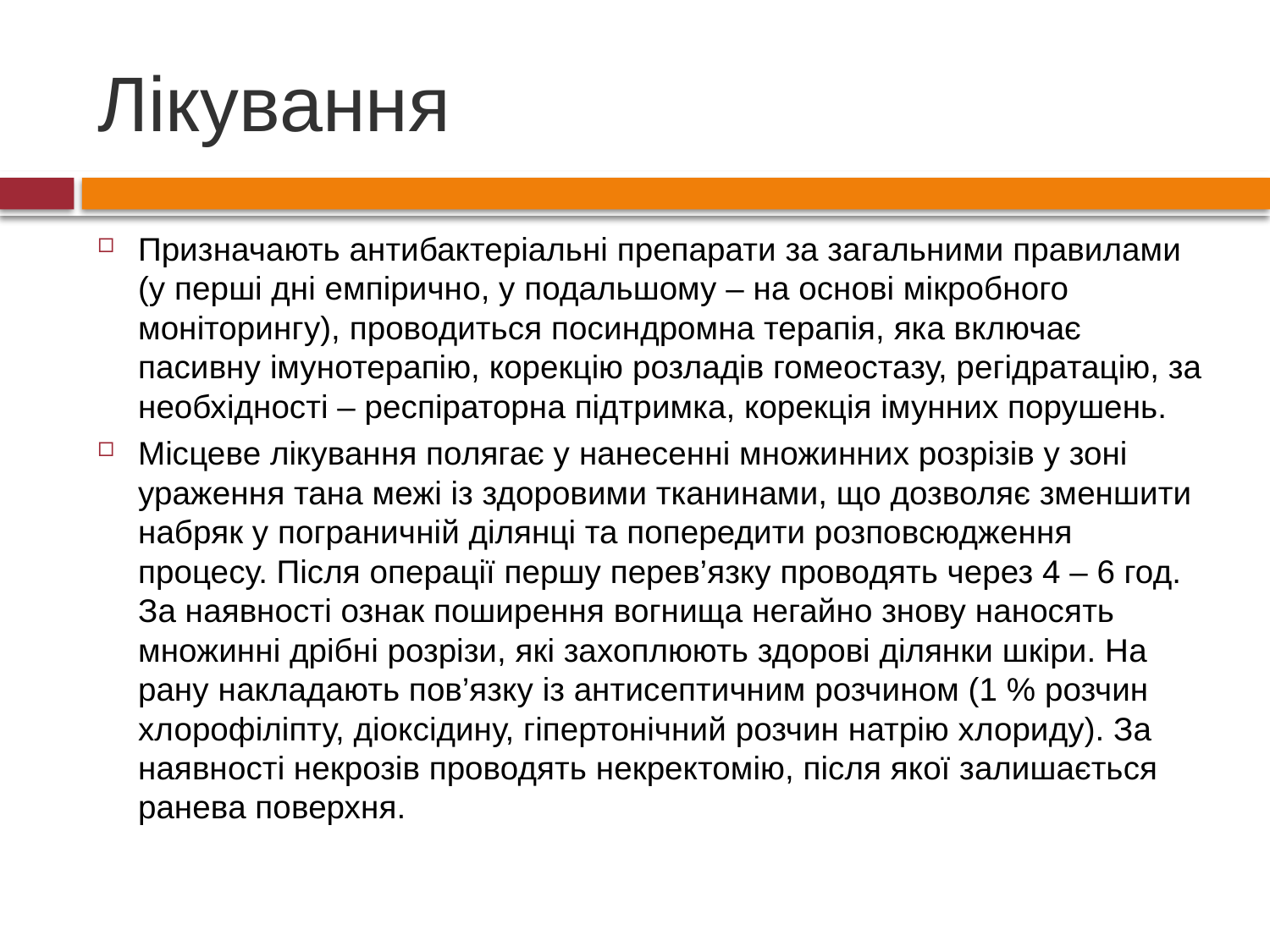

# Лікування
Призначають антибактеріальні препарати за загальними правилами (у перші дні емпірично, у подальшому – на основі мікробного моніторингу), проводиться посиндромна терапія, яка включає пасивну імунотерапію, корекцію розладів гомеостазу, регідратацію, за необхідності – респіраторна підтримка, корекція імунних порушень.
Місцеве лікування полягає у нанесенні множинних розрізів у зоні ураження тана межі із здоровими тканинами, що дозволяє зменшити набряк у пограничній ділянці та попередити розповсюдження процесу. Після операції першу перев’язку проводять через 4 – 6 год. За наявності ознак поширення вогнища негайно знову наносять множинні дрібні розрізи, які захоплюють здорові ділянки шкіри. На рану накладають пов’язку із антисептичним розчином (1 % розчин хлорофіліпту, діоксідину, гіпертонічний розчин натрію хлориду). За наявності некрозів проводять некректомію, після якої залишається ранева поверхня.